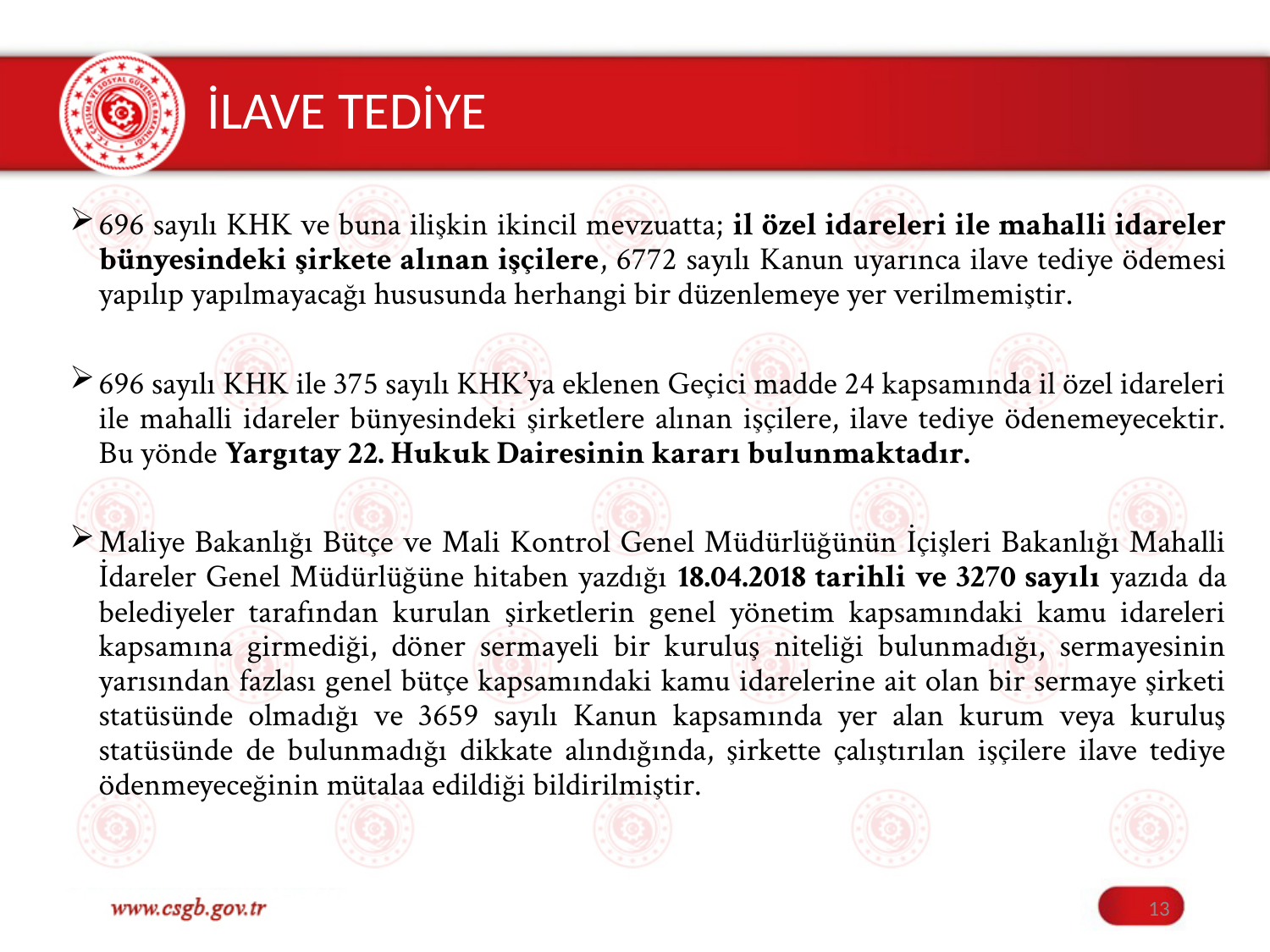

# İLAVE TEDİYE
696 sayılı KHK ve buna ilişkin ikincil mevzuatta; il özel idareleri ile mahalli idareler bünyesindeki şirkete alınan işçilere, 6772 sayılı Kanun uyarınca ilave tediye ödemesi yapılıp yapılmayacağı hususunda herhangi bir düzenlemeye yer verilmemiştir.

696 sayılı KHK ile 375 sayılı KHK’ya eklenen Geçici madde 24 kapsamında il özel idareleri ile mahalli idareler bünyesindeki şirketlere alınan işçilere, ilave tediye ödenemeyecektir. Bu yönde Yargıtay 22. Hukuk Dairesinin kararı bulunmaktadır.

Maliye Bakanlığı Bütçe ve Mali Kontrol Genel Müdürlüğünün İçişleri Bakanlığı Mahalli İdareler Genel Müdürlüğüne hitaben yazdığı 18.04.2018 tarihli ve 3270 sayılı yazıda da belediyeler tarafından kurulan şirketlerin genel yönetim kapsamındaki kamu idareleri kapsamına girmediği, döner sermayeli bir kuruluş niteliği bulunmadığı, sermayesinin yarısından fazlası genel bütçe kapsamındaki kamu idarelerine ait olan bir sermaye şirketi statüsünde olmadığı ve 3659 sayılı Kanun kapsamında yer alan kurum veya kuruluş statüsünde de bulunmadığı dikkate alındığında, şirkette çalıştırılan işçilere ilave tediye ödenmeyeceğinin mütalaa edildiği bildirilmiştir.

13